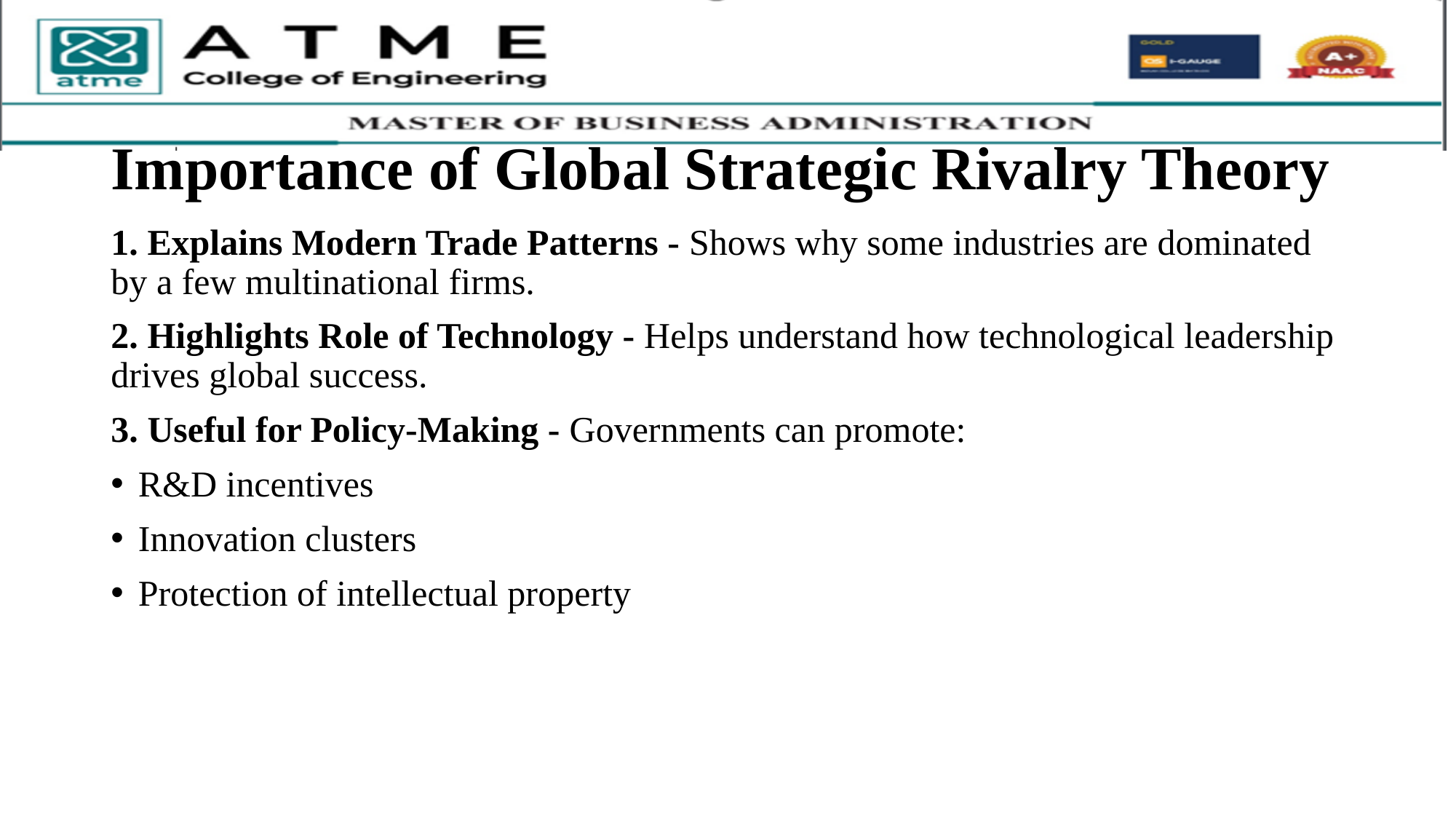

# Importance of Global Strategic Rivalry Theory
1. Explains Modern Trade Patterns - Shows why some industries are dominated by a few multinational firms.
2. Highlights Role of Technology - Helps understand how technological leadership drives global success.
3. Useful for Policy-Making - Governments can promote:
R&D incentives
Innovation clusters
Protection of intellectual property